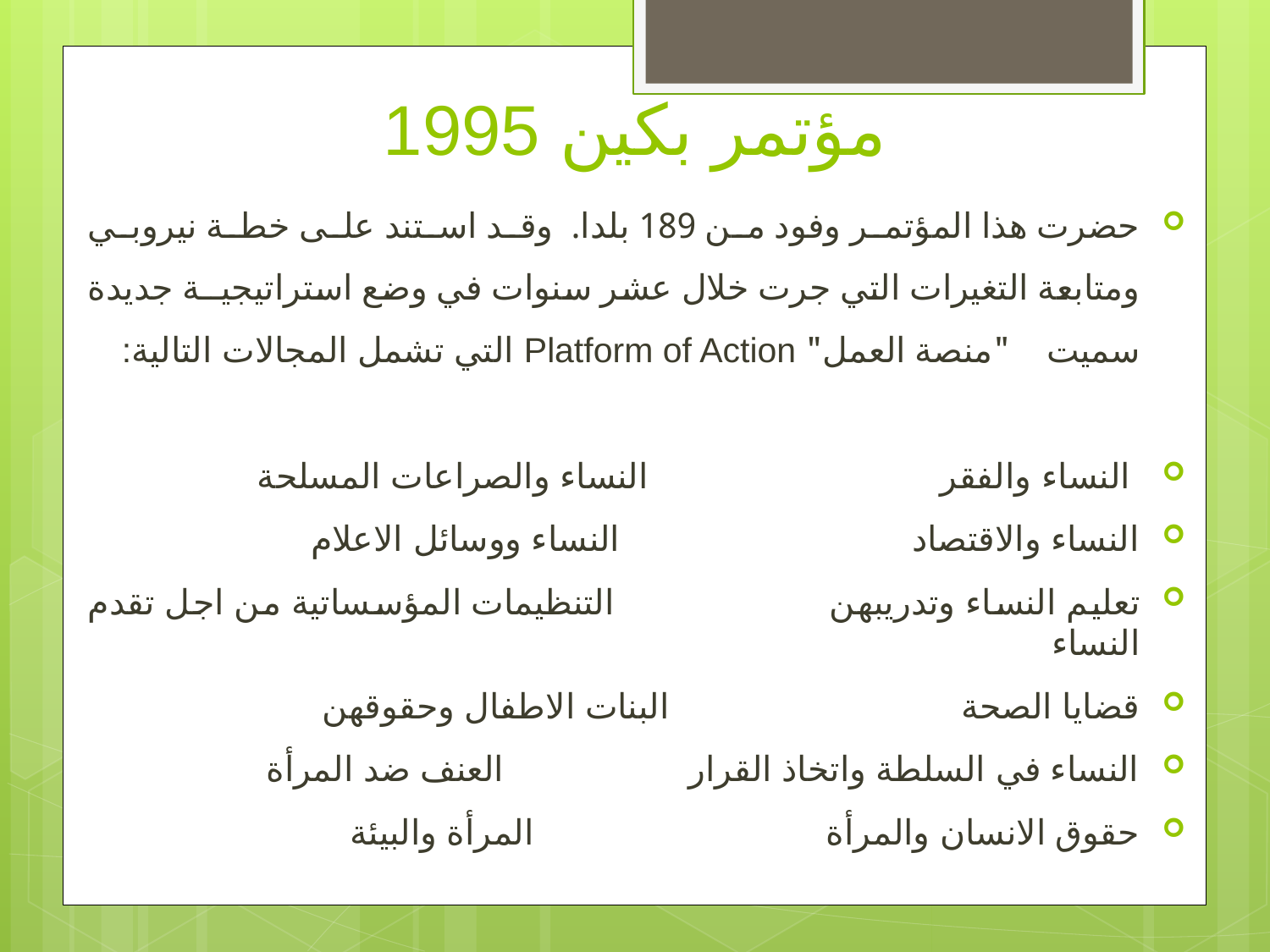

# مؤتمر بكين 1995
حضرت هذا المؤتمر وفود من 189 بلدا.  وقد استند على خطة نيروبي ومتابعة التغيرات التي جرت خلال عشر سنوات في وضع استراتيجيــة جديدة سميت    "منصة العمل" Platform of Action التي تشمل المجالات التالية:

 النساء والفقر                              النساء والصراعات المسلحة
النساء والاقتصاد                              النساء ووسائل الاعلام
تعليم النساء وتدريبهن                      التنظيمات المؤسساتية من اجل تقدم النساء
قضايا الصحة                              البنات الاطفال وحقوقهن
النساء في السلطة واتخاذ القرار                   العنف ضد المرأة
حقوق الانسان والمرأة                              المرأة والبيئة